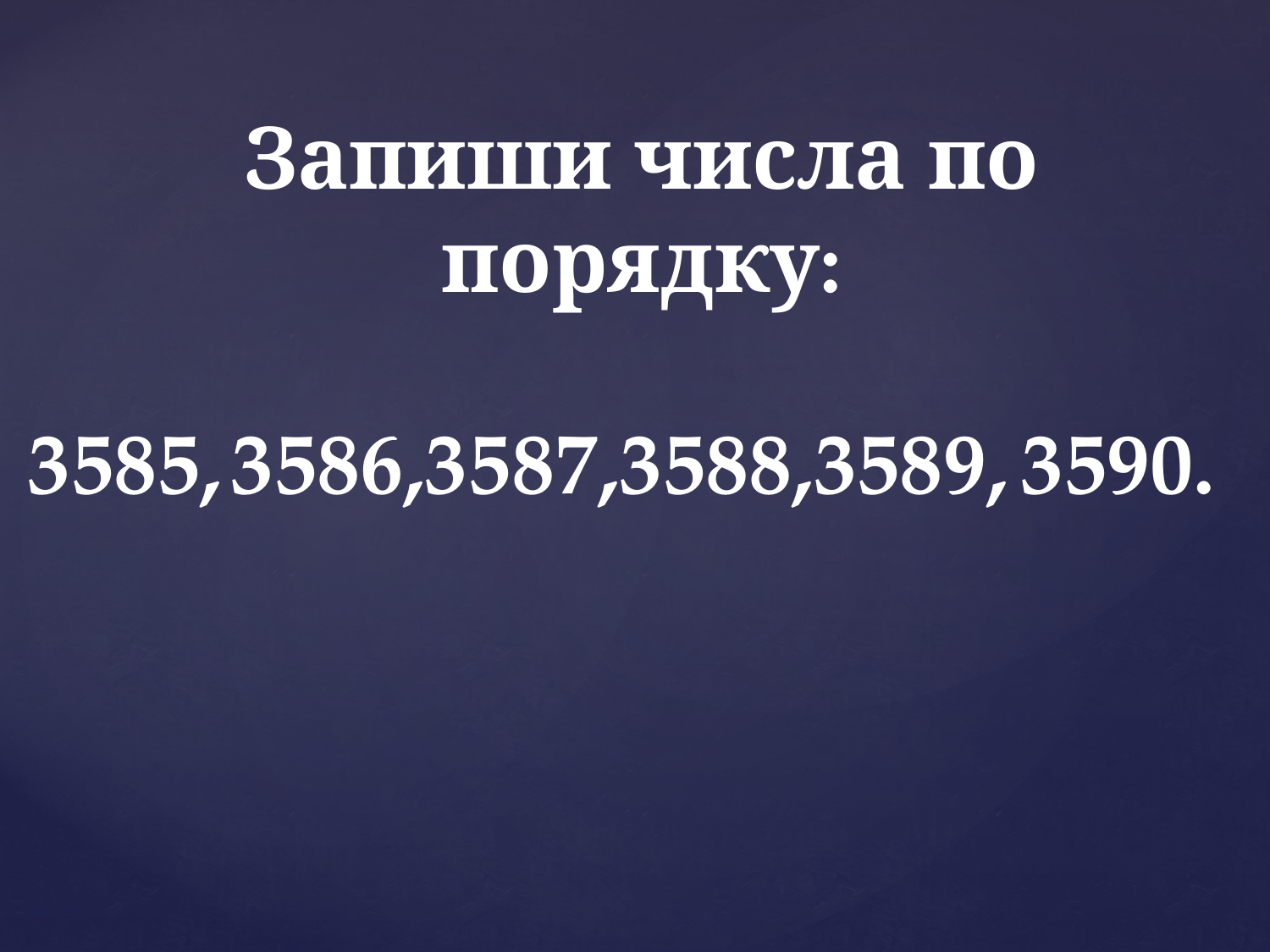

Запиши числа по порядку:
# 3585,
3586,3587,3588,3589,
3590.